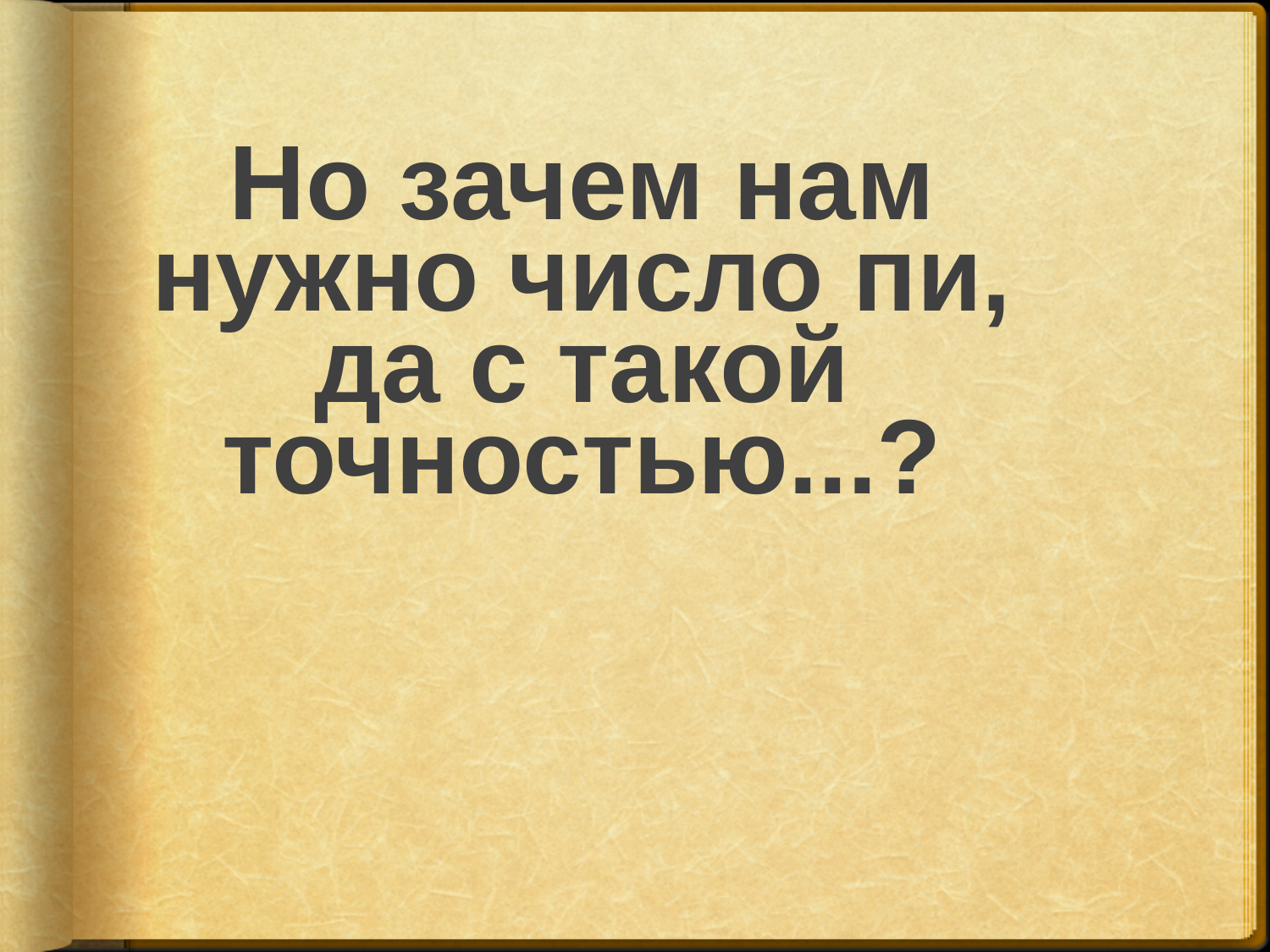

# Но зачем нам нужно число пи, да с такой точностью...?